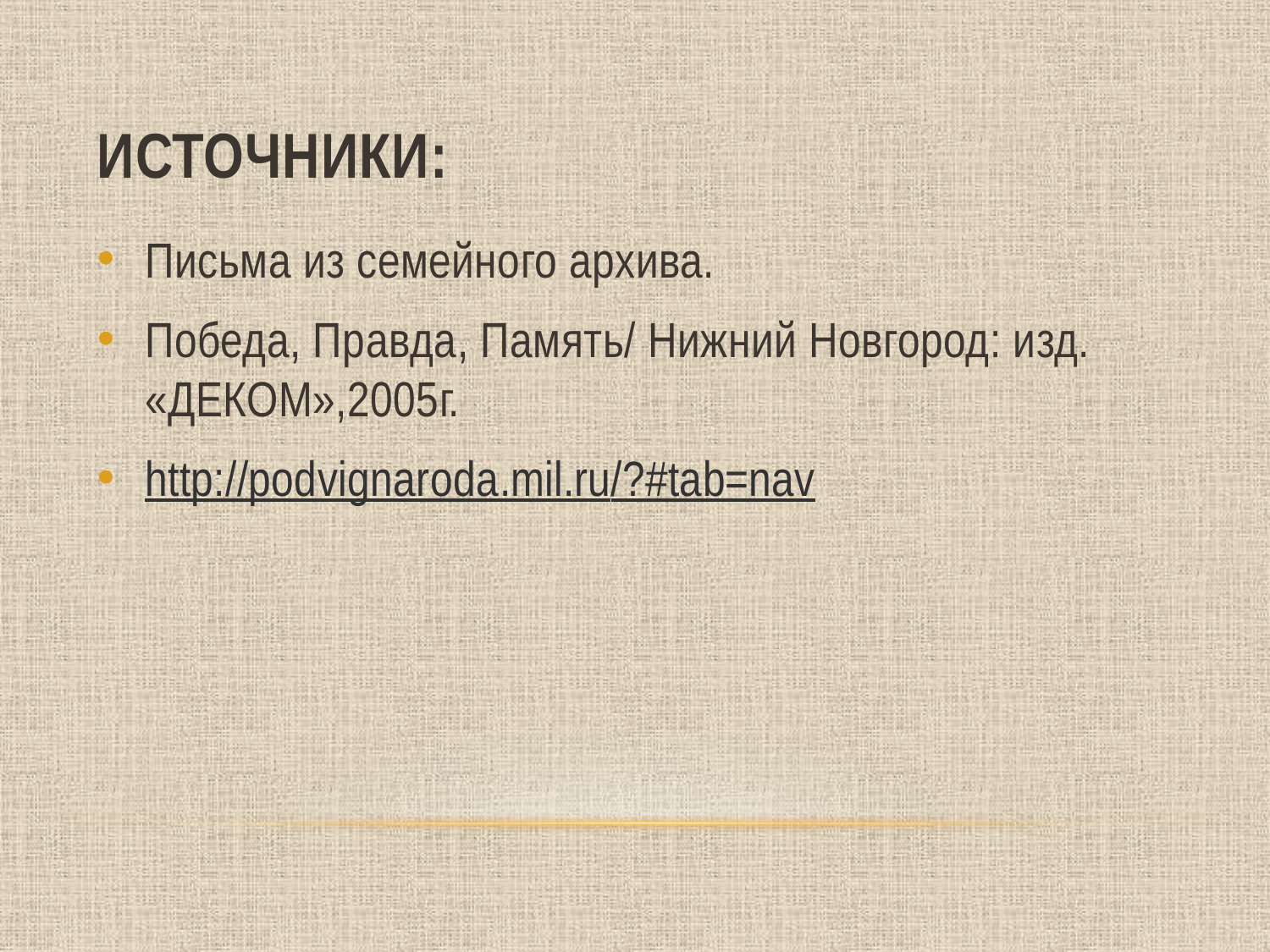

# Источники:
Письма из семейного архива.
Победа, Правда, Память/ Нижний Новгород: изд. «ДЕКОМ»,2005г.
http://podvignaroda.mil.ru/?#tab=nav